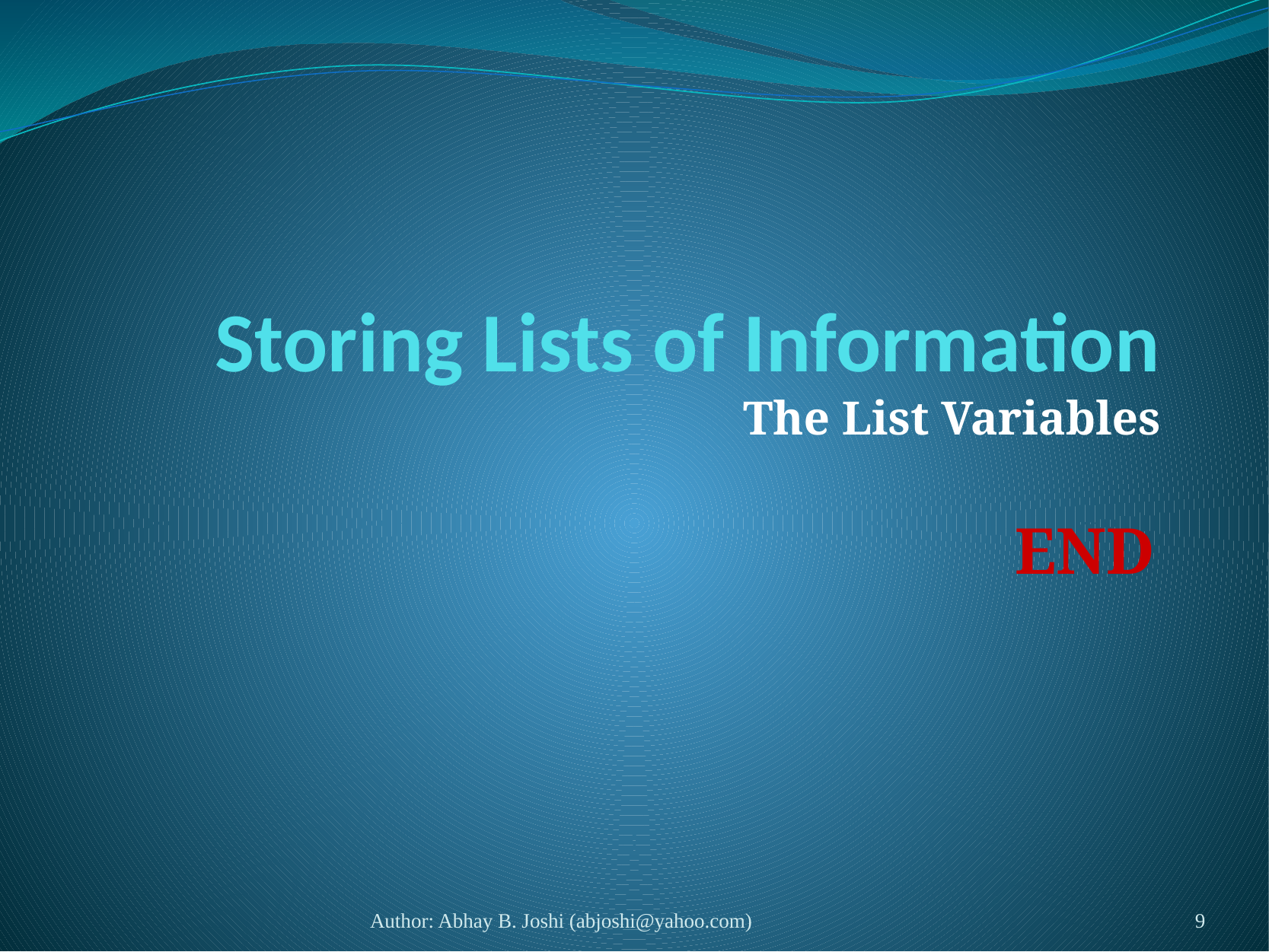

# Storing Lists of Information The List Variables

END
Author: Abhay B. Joshi (abjoshi@yahoo.com)
9